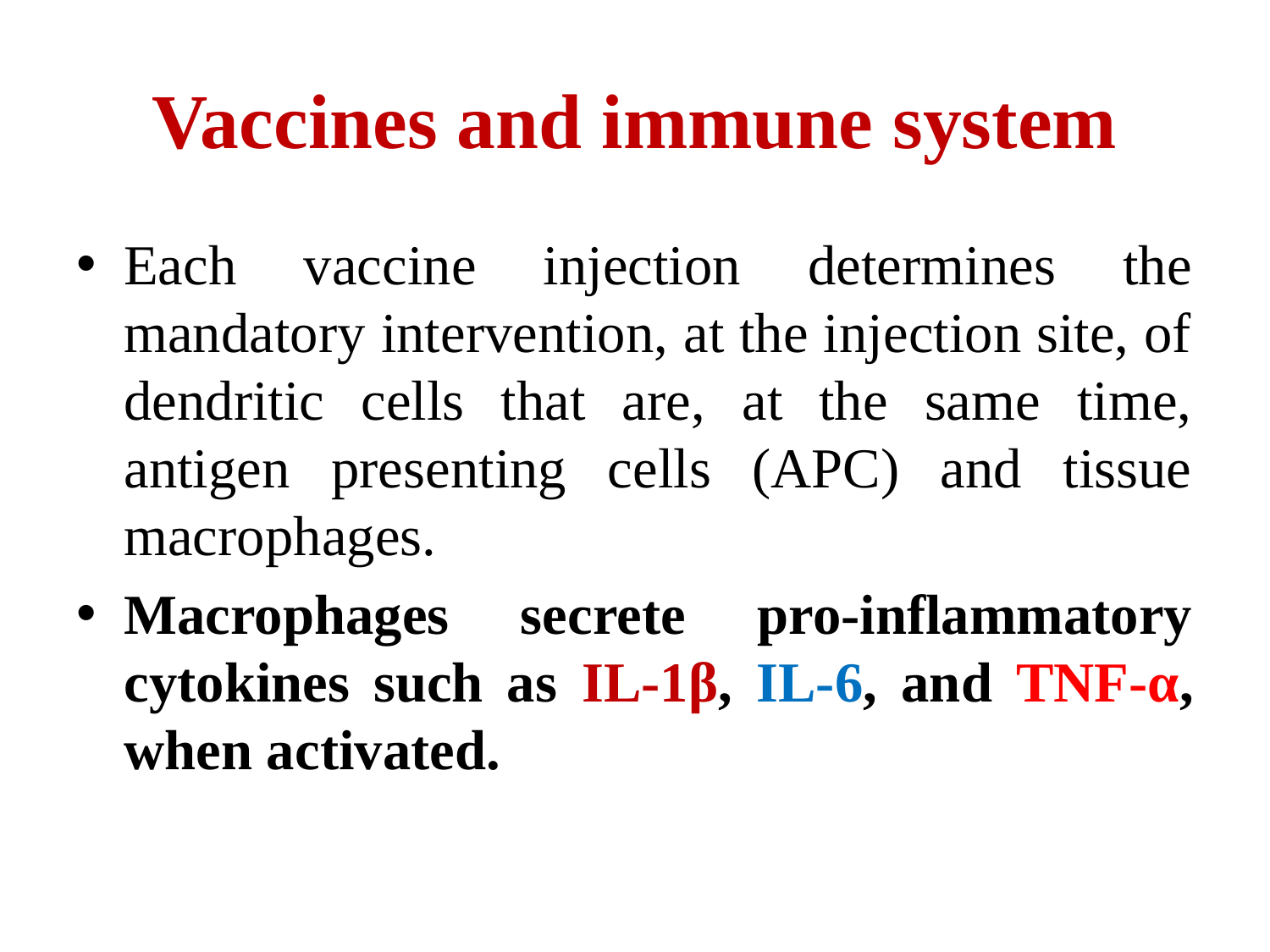

# Vaccines and immune system
Each vaccine injection determines the mandatory intervention, at the injection site, of dendritic cells that are, at the same time, antigen presenting cells (APC) and tissue macrophages.
Macrophages secrete pro-inflammatory cytokines such as IL-1β, IL-6, and TNF-α, when activated.